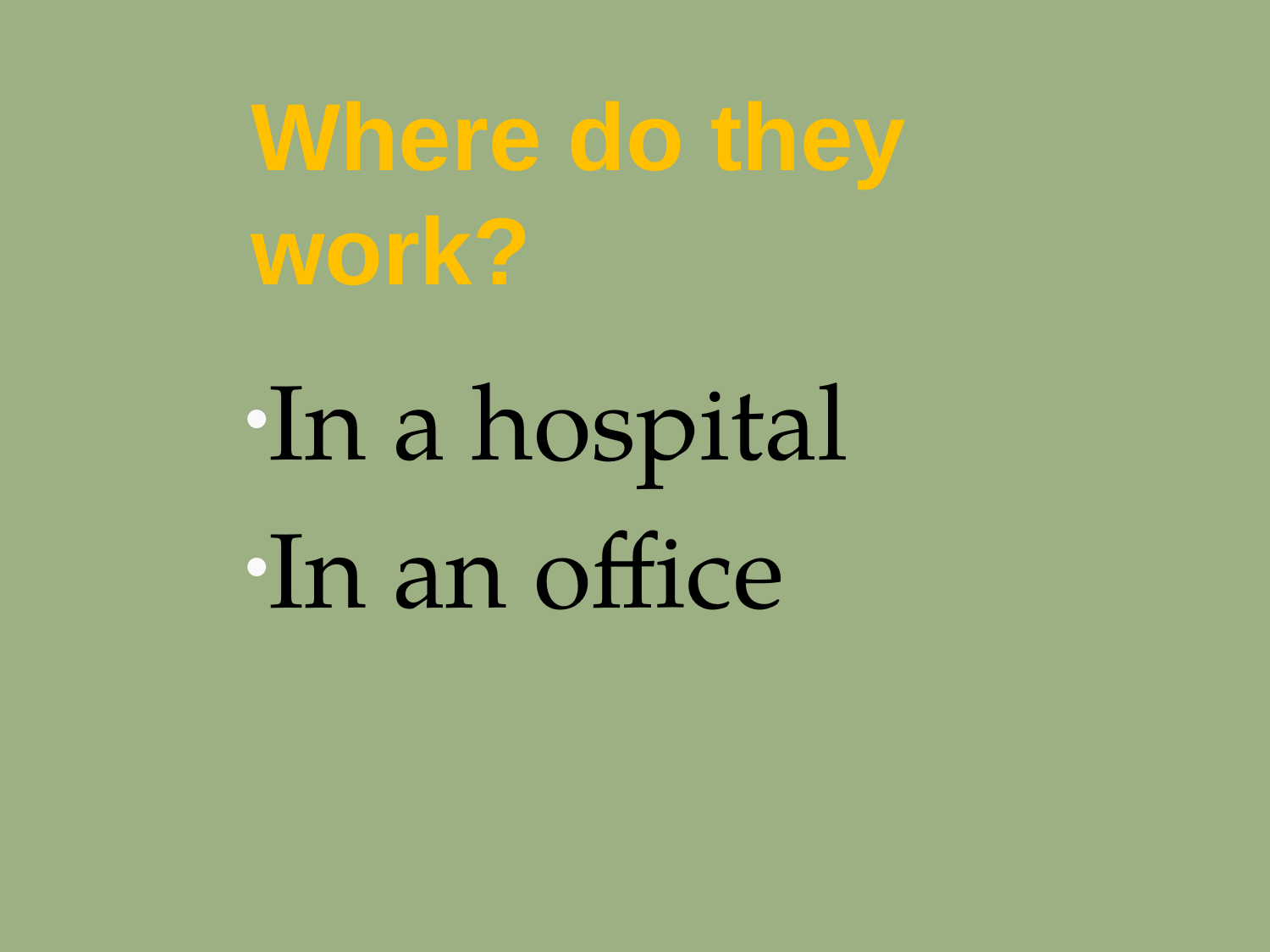

# Where do they work?
In a hospital
In an office